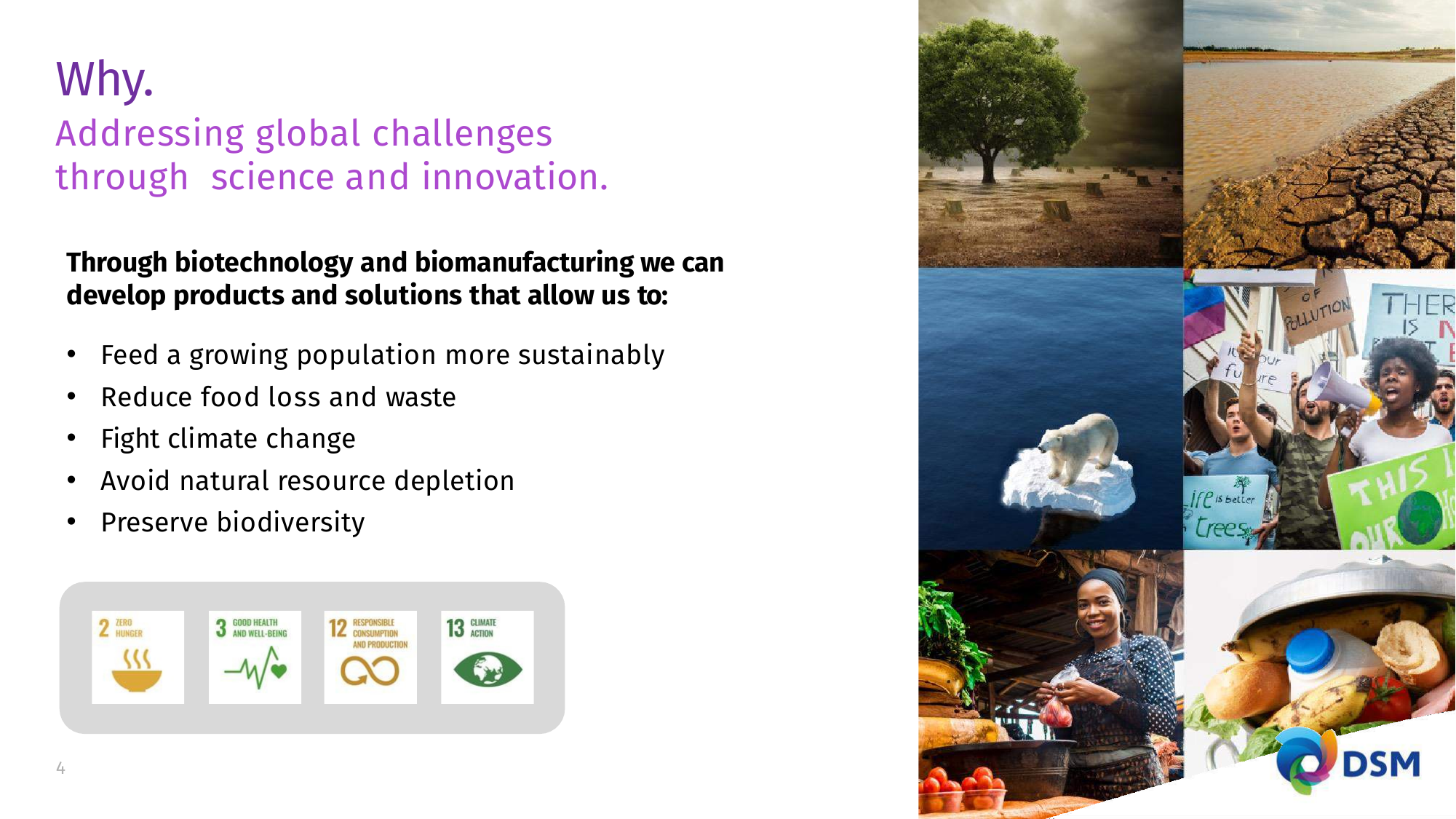

# Why.
Addressing global challenges through  science and innovation.
Through biotechnology and biomanufacturing we can  develop products and solutions that allow us to:
Feed a growing population more sustainably
Reduce food loss and waste
Fight climate change
Avoid natural resource depletion
Preserve biodiversity

4